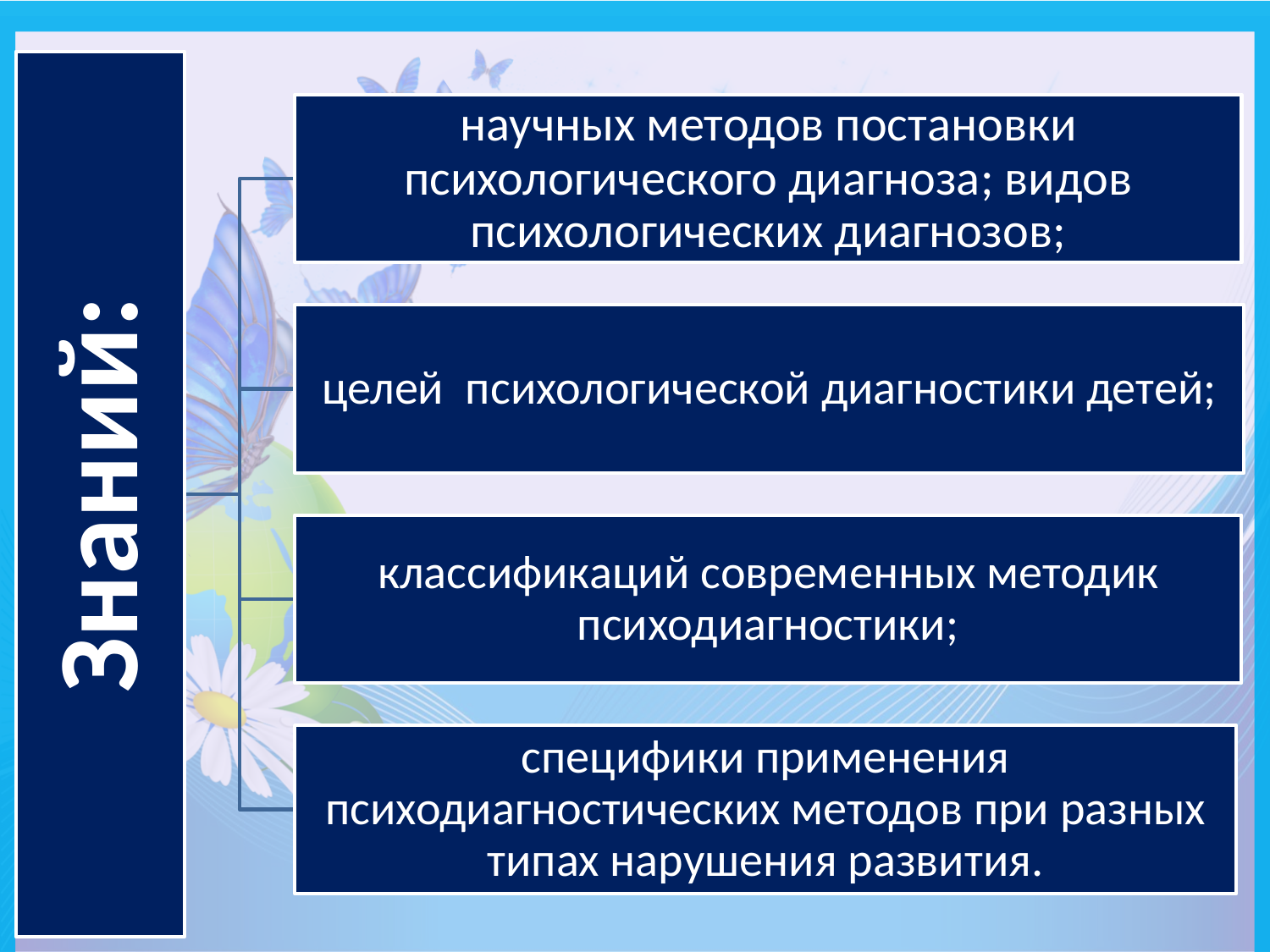

Знаний:
научных методов постановки психологического диагноза; видов психологических диагнозов;
целей  психологической диагностики детей;
классификаций современных методик психодиагностики;
специфики применения психодиагностических методов при разных типах нарушения развития.